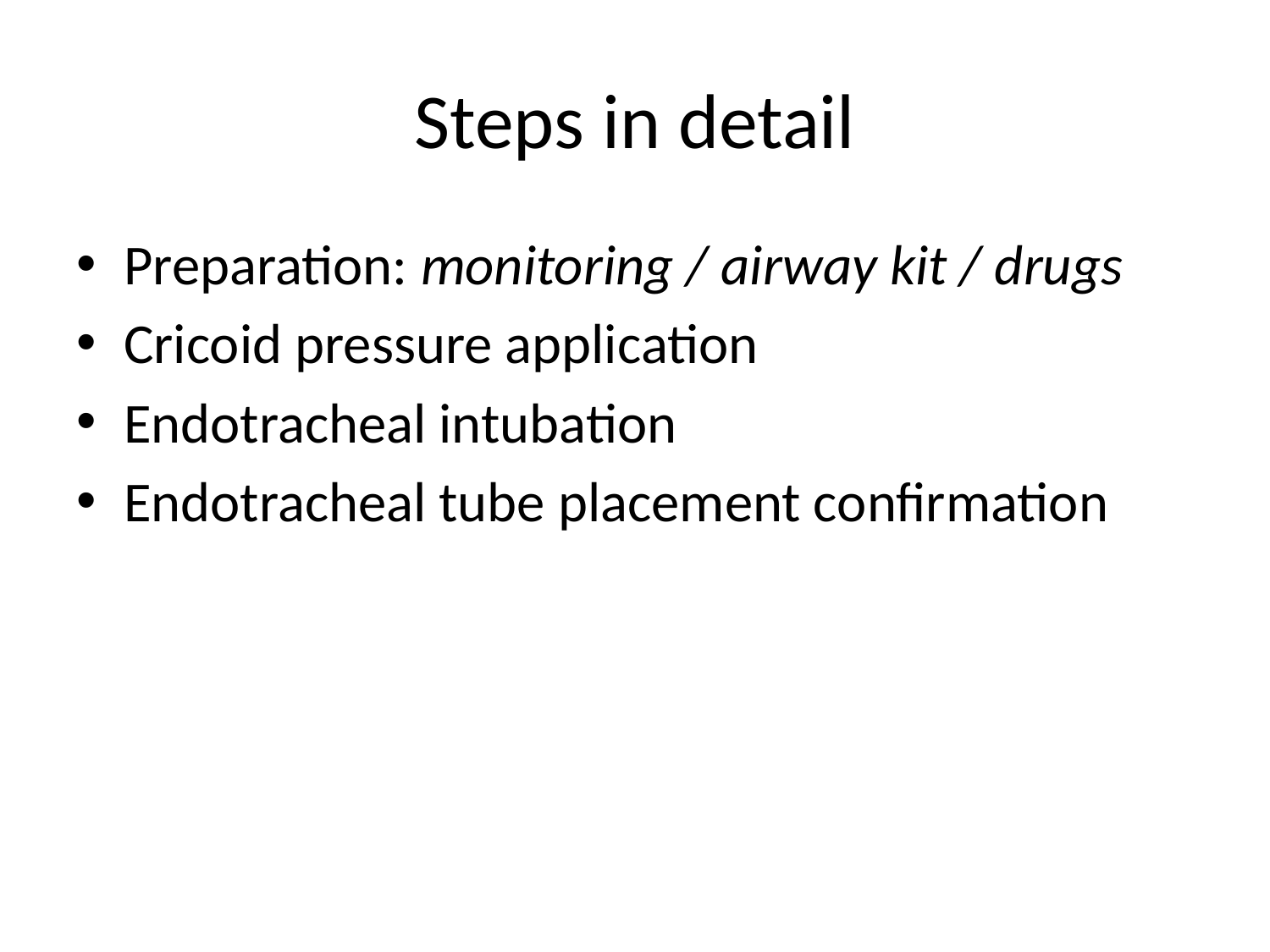

# Steps in detail
Preparation: monitoring / airway kit / drugs
Cricoid pressure application
Endotracheal intubation
Endotracheal tube placement confirmation